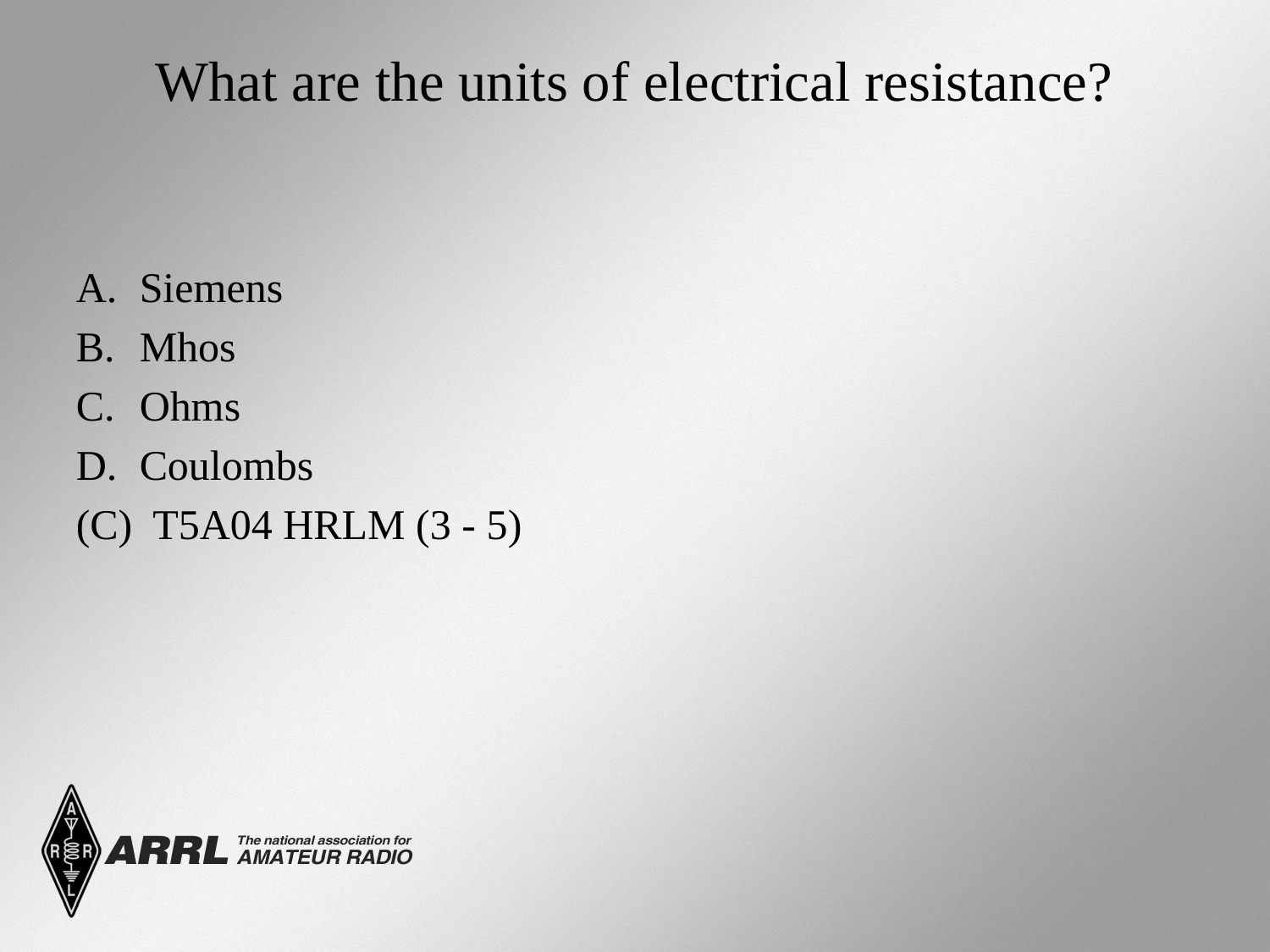

# What are the units of electrical resistance?
Siemens
Mhos
Ohms
Coulombs
(C)  T5A04 HRLM (3 - 5)